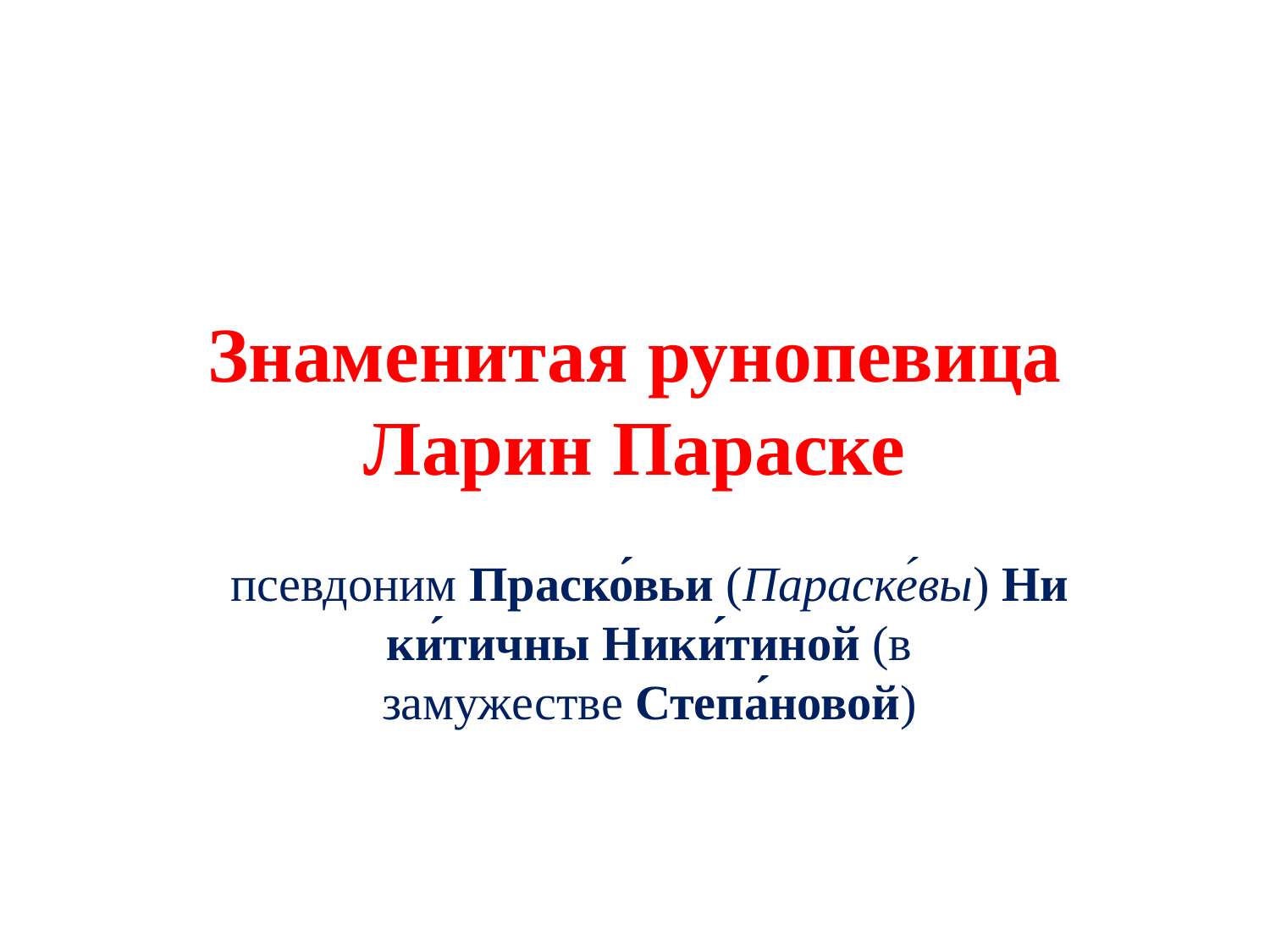

# Знаменитая рунопевица Ларин Параске
псевдоним Праско́вьи (Параске́вы) Ники́тичны Ники́тиной (в замужестве Степа́новой)